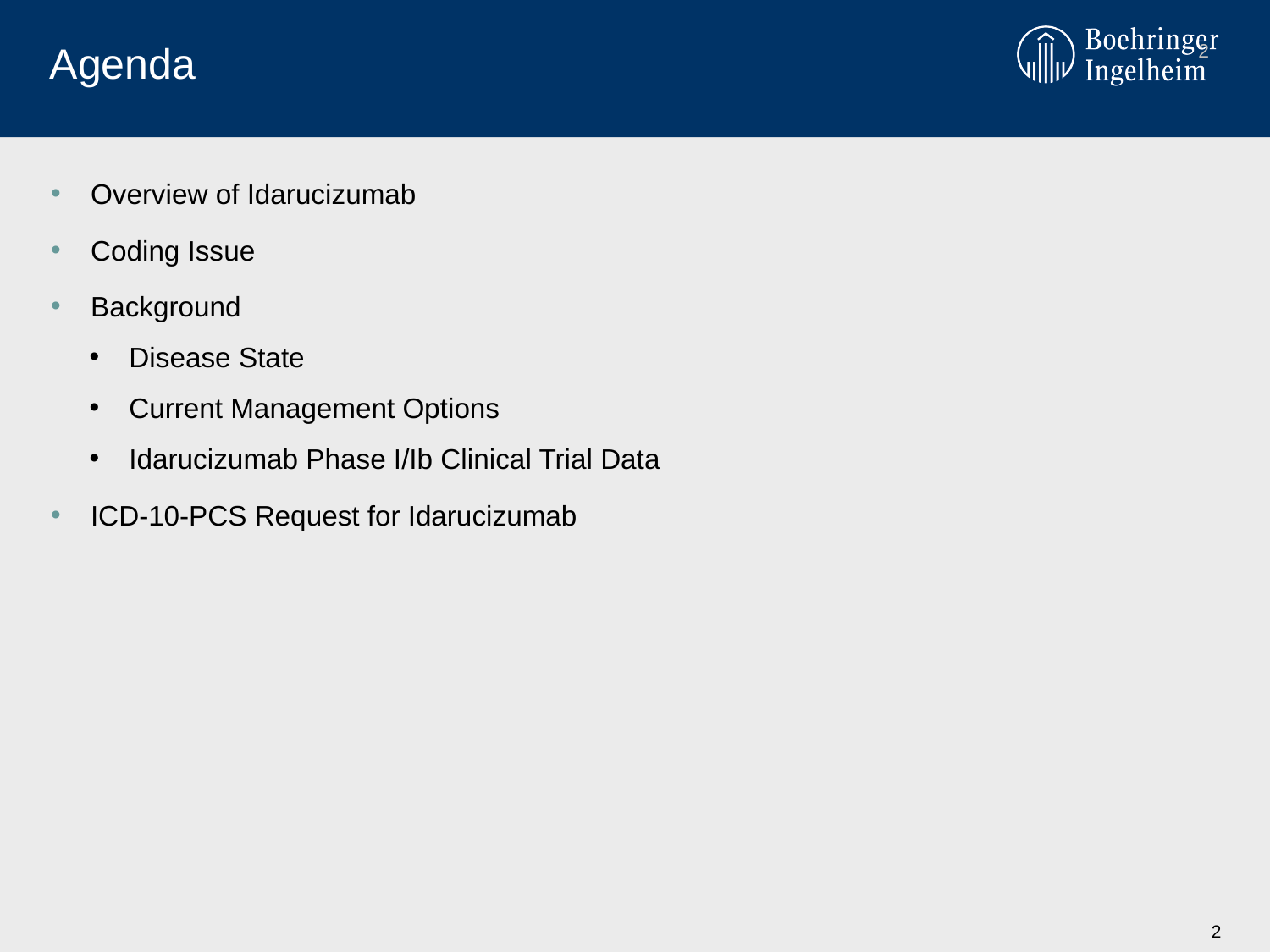

# Agenda
2
Overview of Idarucizumab
Coding Issue
Background
Disease State
Current Management Options
Idarucizumab Phase I/Ib Clinical Trial Data
ICD-10-PCS Request for Idarucizumab
2